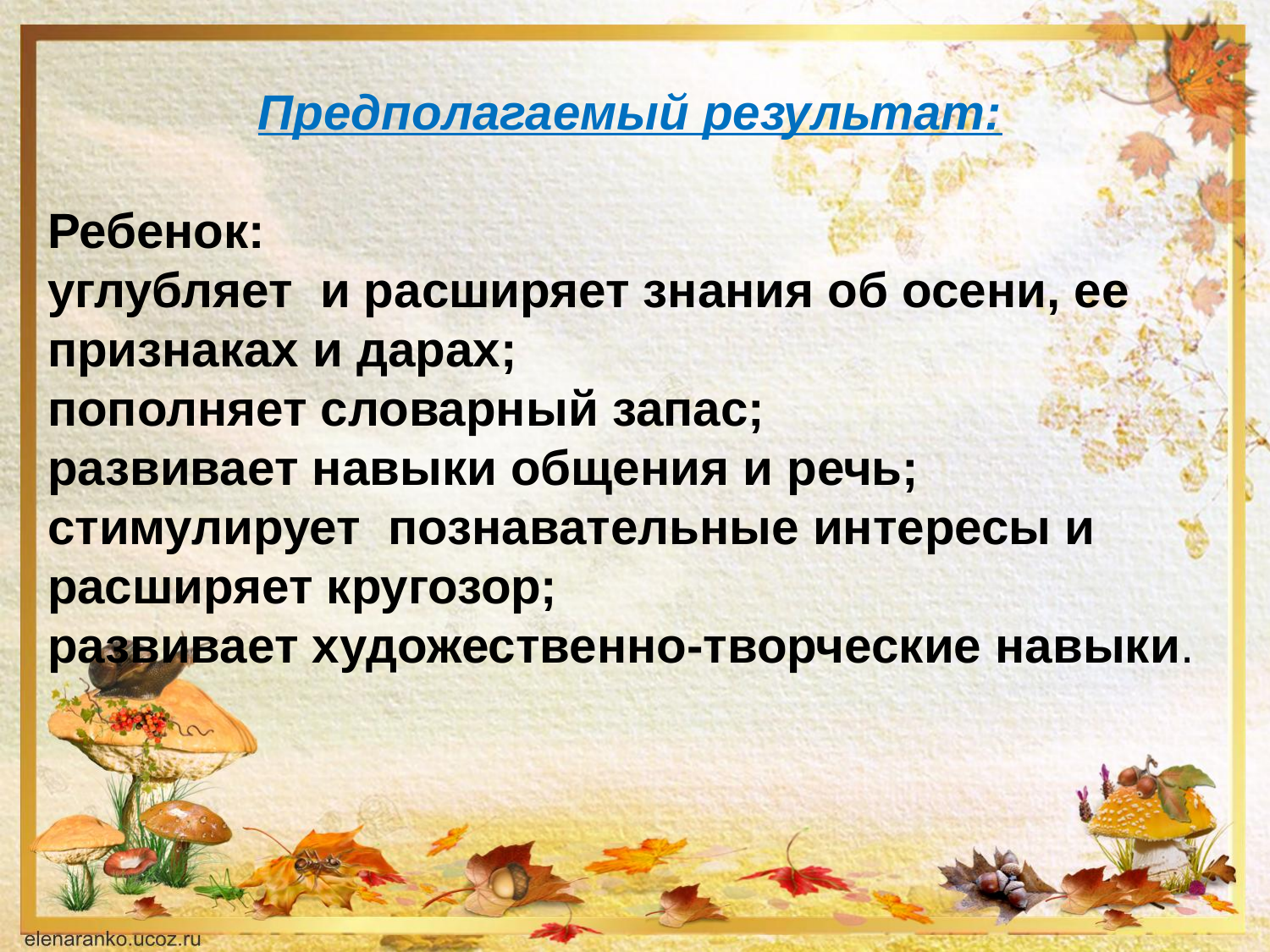

Предполагаемый результат:

Ребенок:
углубляет  и расширяет знания об осени, ее признаках и дарах;
пополняет словарный запас;
развивает навыки общения и речь;
стимулирует  познавательные интересы и расширяет кругозор;
развивает художественно-творческие навыки.